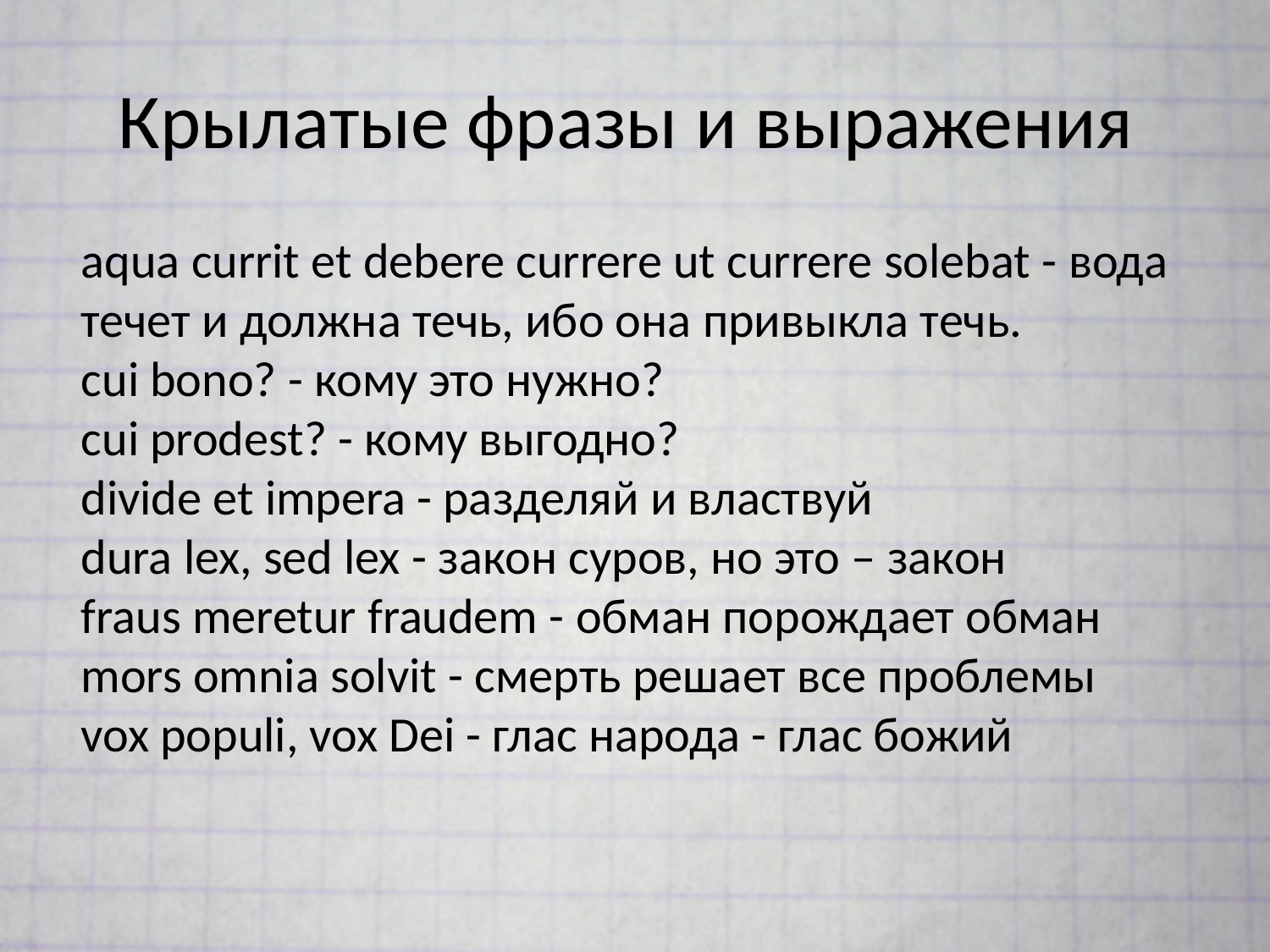

# Крылатые фразы и выражения
aqua currit et debere currere ut currere solebat - вода течет и должна течь, ибо она привыкла течь.
cui bono? - кому это нужно?
cui prodest? - кому выгодно?
divide et impera - разделяй и властвуй
dura lex, sed lex - закон суров, но это – закон
fraus meretur fraudem - обман порождает обман
mors omnia solvit - смерть решает все проблемы
vox populi, vox Dei - глас народа - глас божий